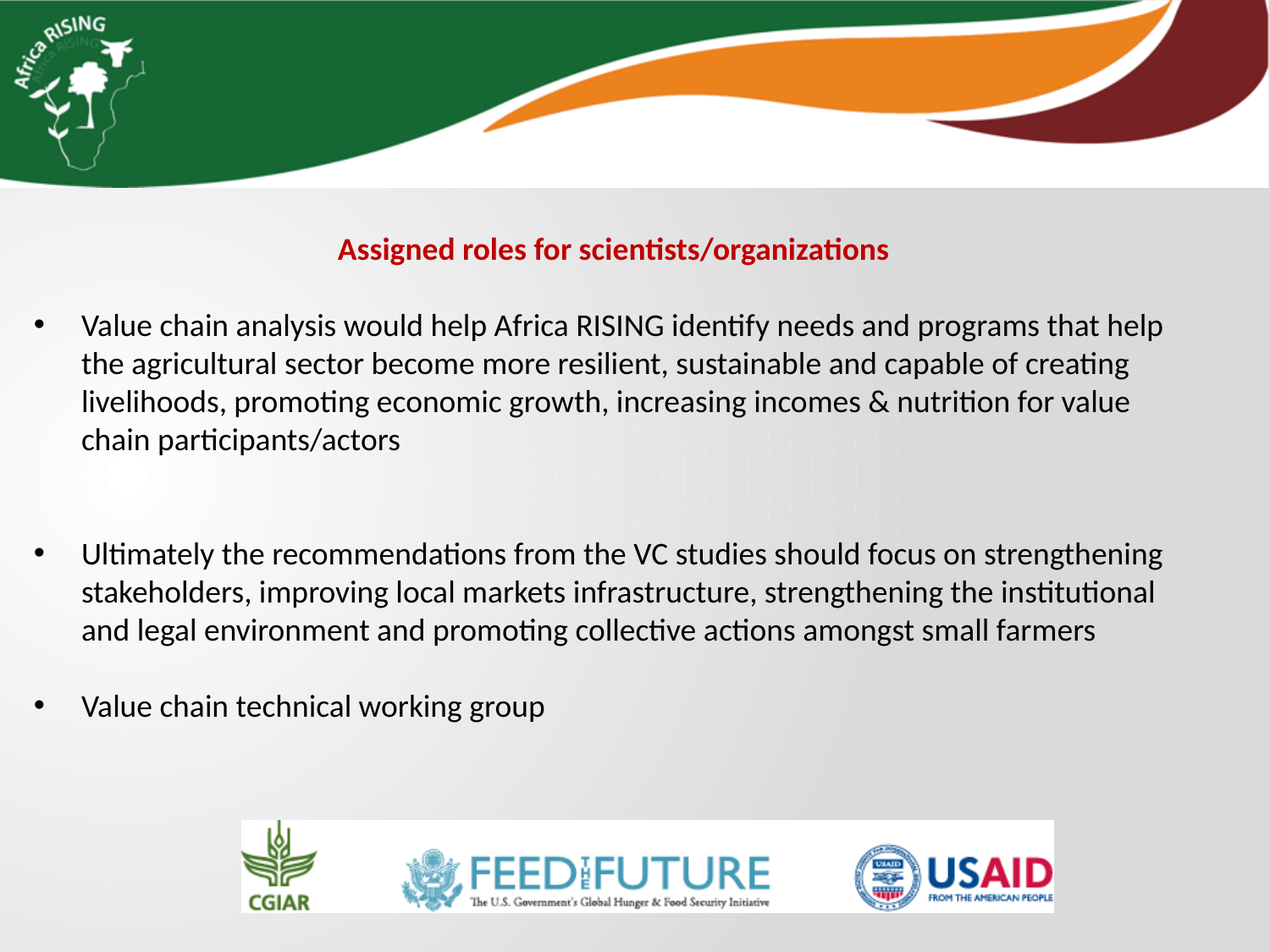

Assigned roles for scientists/organizations

Value chain analysis would help Africa RISING identify needs and programs that help the agricultural sector become more resilient, sustainable and capable of creating livelihoods, promoting economic growth, increasing incomes & nutrition for value chain participants/actors

Ultimately the recommendations from the VC studies should focus on strengthening stakeholders, improving local markets infrastructure, strengthening the institutional and legal environment and promoting collective actions amongst small farmers

Value chain technical working group